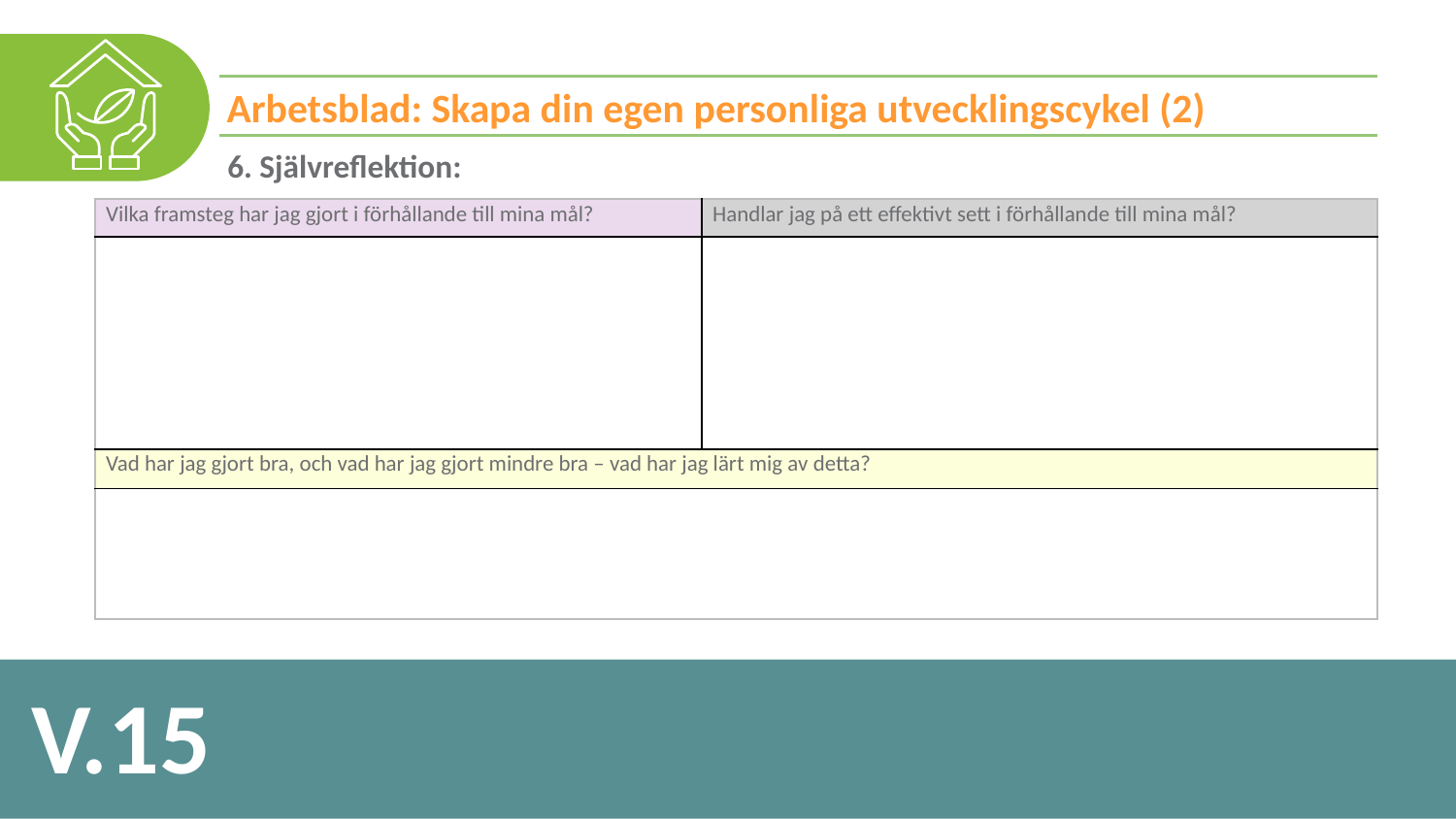

Arbetsblad: Skapa din egen personliga utvecklingscykel (2)

6. Självreflektion:
| Vilka framsteg har jag gjort i förhållande till mina mål? | Handlar jag på ett effektivt sett i förhållande till mina mål? |
| --- | --- |
|  |  |
| Vad har jag gjort bra, och vad har jag gjort mindre bra – vad har jag lärt mig av detta? |  |
|  |  |

V.15